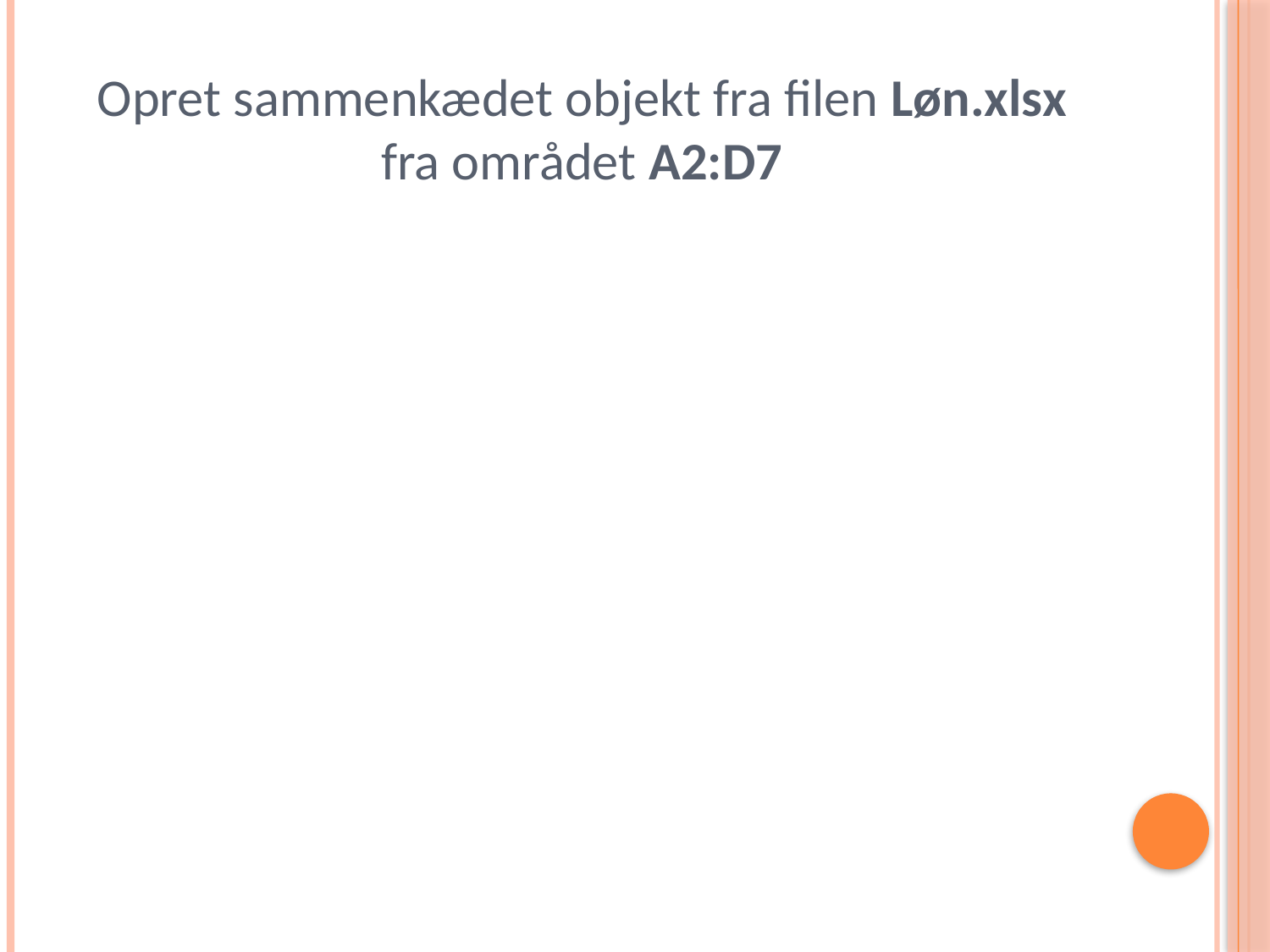

# Opret sammenkædet objekt fra filen Løn.xlsx fra området A2:D7